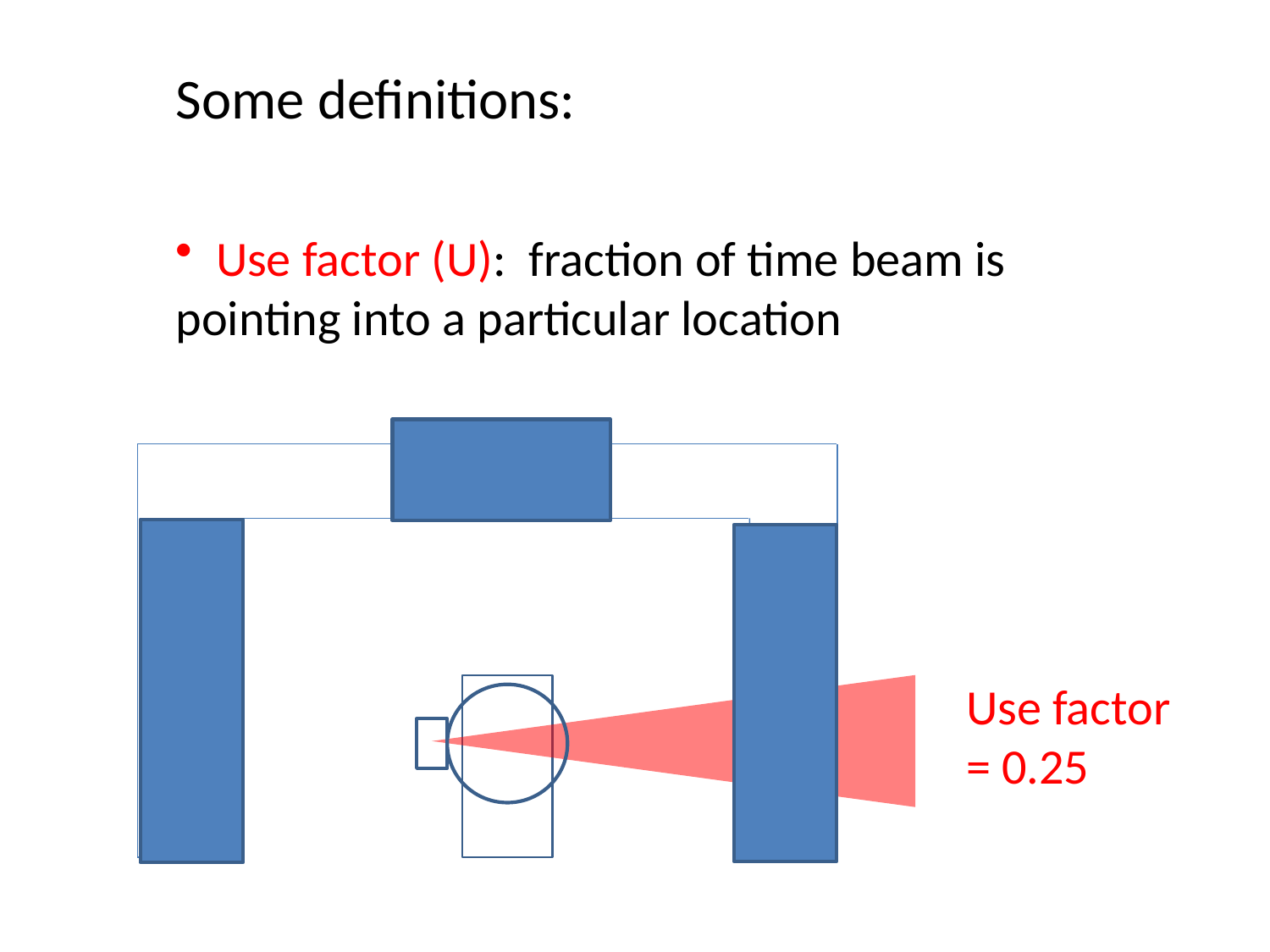

Some definitions:

  Use factor (U):  fraction of time beam is pointing into a particular location

Use factor = 0.25